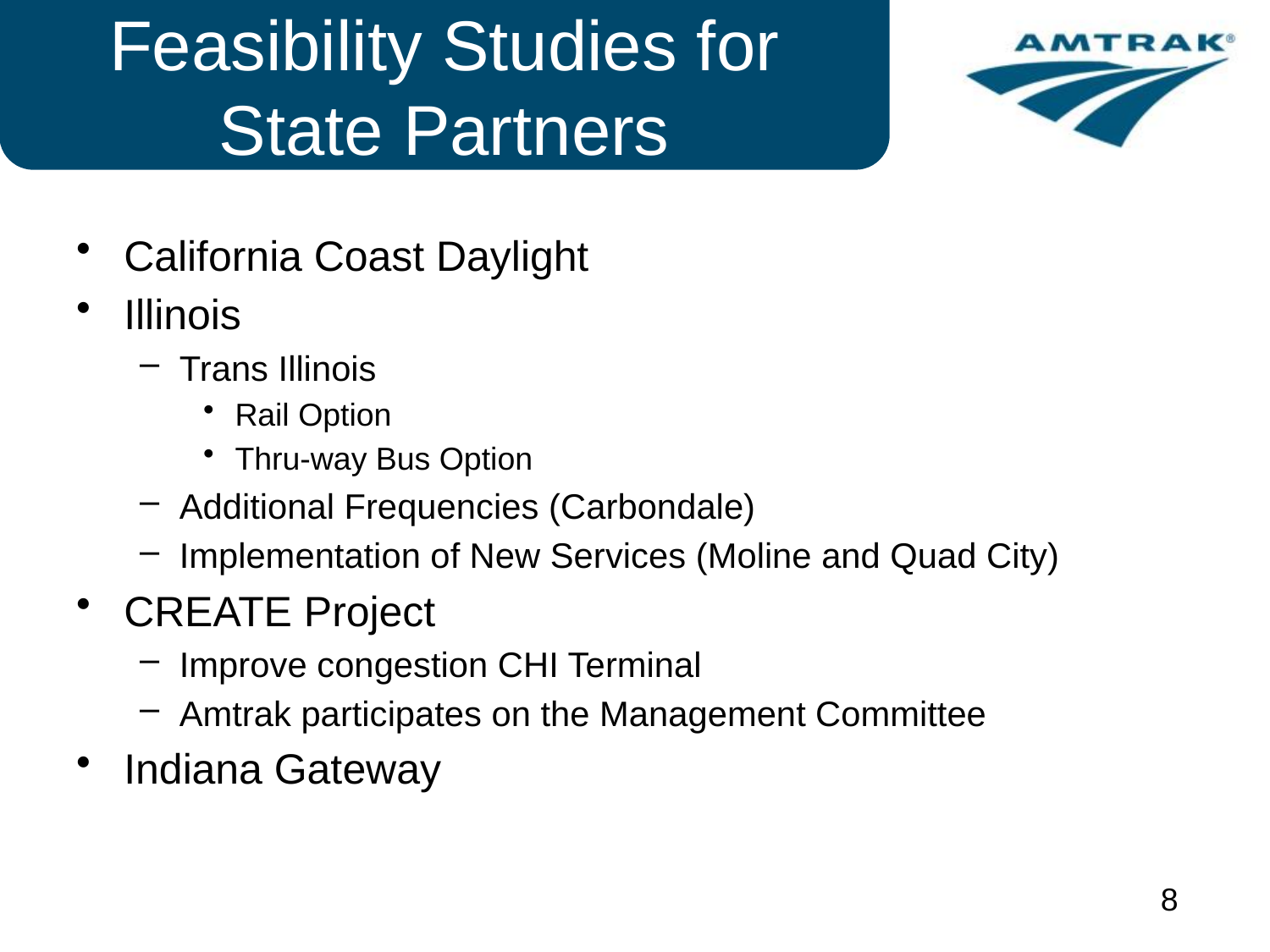

# Feasibility Studies for State Partners
California Coast Daylight
Illinois
Trans Illinois
Rail Option
Thru-way Bus Option
Additional Frequencies (Carbondale)
Implementation of New Services (Moline and Quad City)
CREATE Project
Improve congestion CHI Terminal
Amtrak participates on the Management Committee
Indiana Gateway